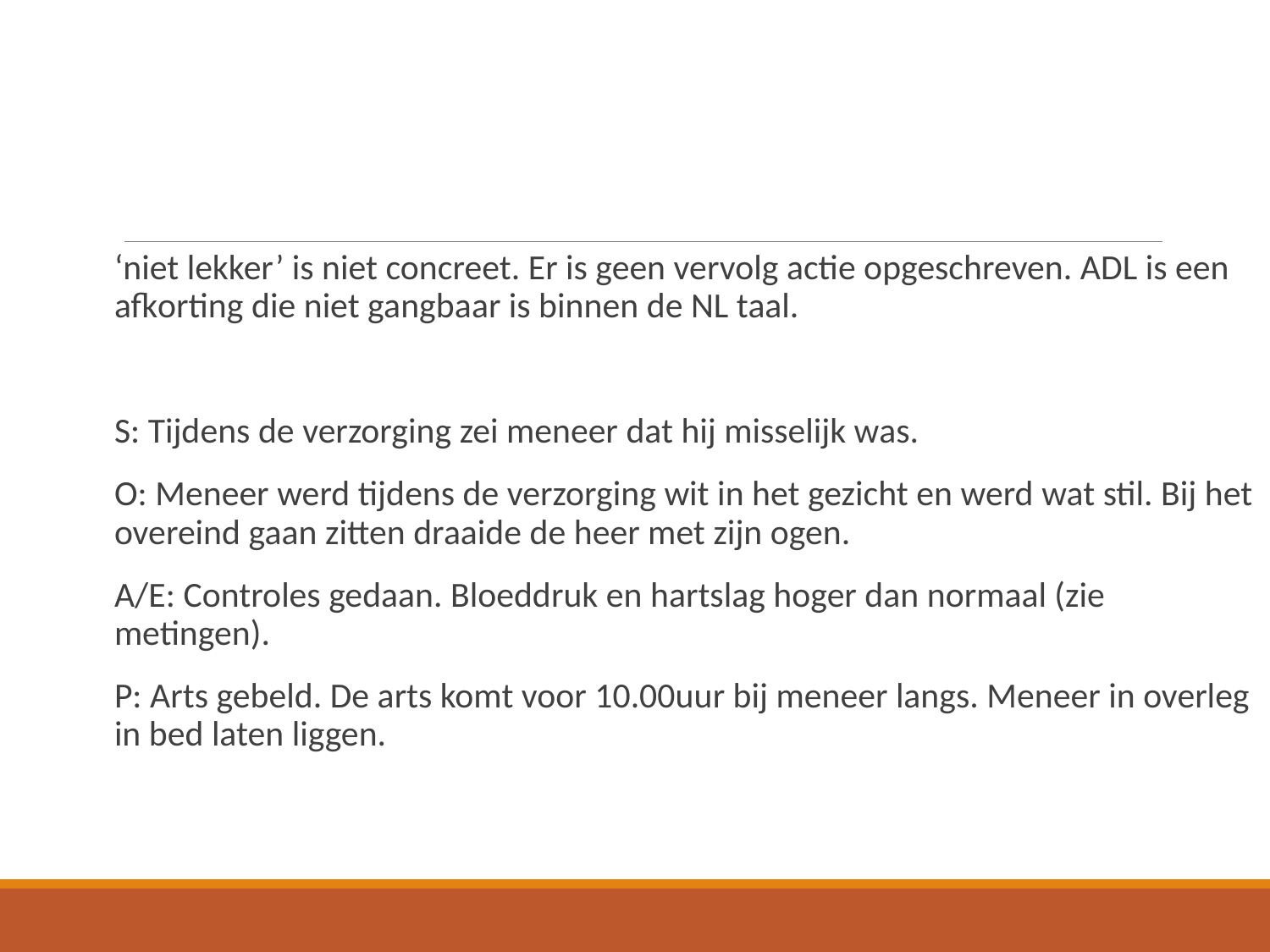

#
‘niet lekker’ is niet concreet. Er is geen vervolg actie opgeschreven. ADL is een afkorting die niet gangbaar is binnen de NL taal.

S: Tijdens de verzorging zei meneer dat hij misselijk was.
O: Meneer werd tijdens de verzorging wit in het gezicht en werd wat stil. Bij het overeind gaan zitten draaide de heer met zijn ogen.
A/E: Controles gedaan. Bloeddruk en hartslag hoger dan normaal (zie metingen).
P: Arts gebeld. De arts komt voor 10.00uur bij meneer langs. Meneer in overleg in bed laten liggen.